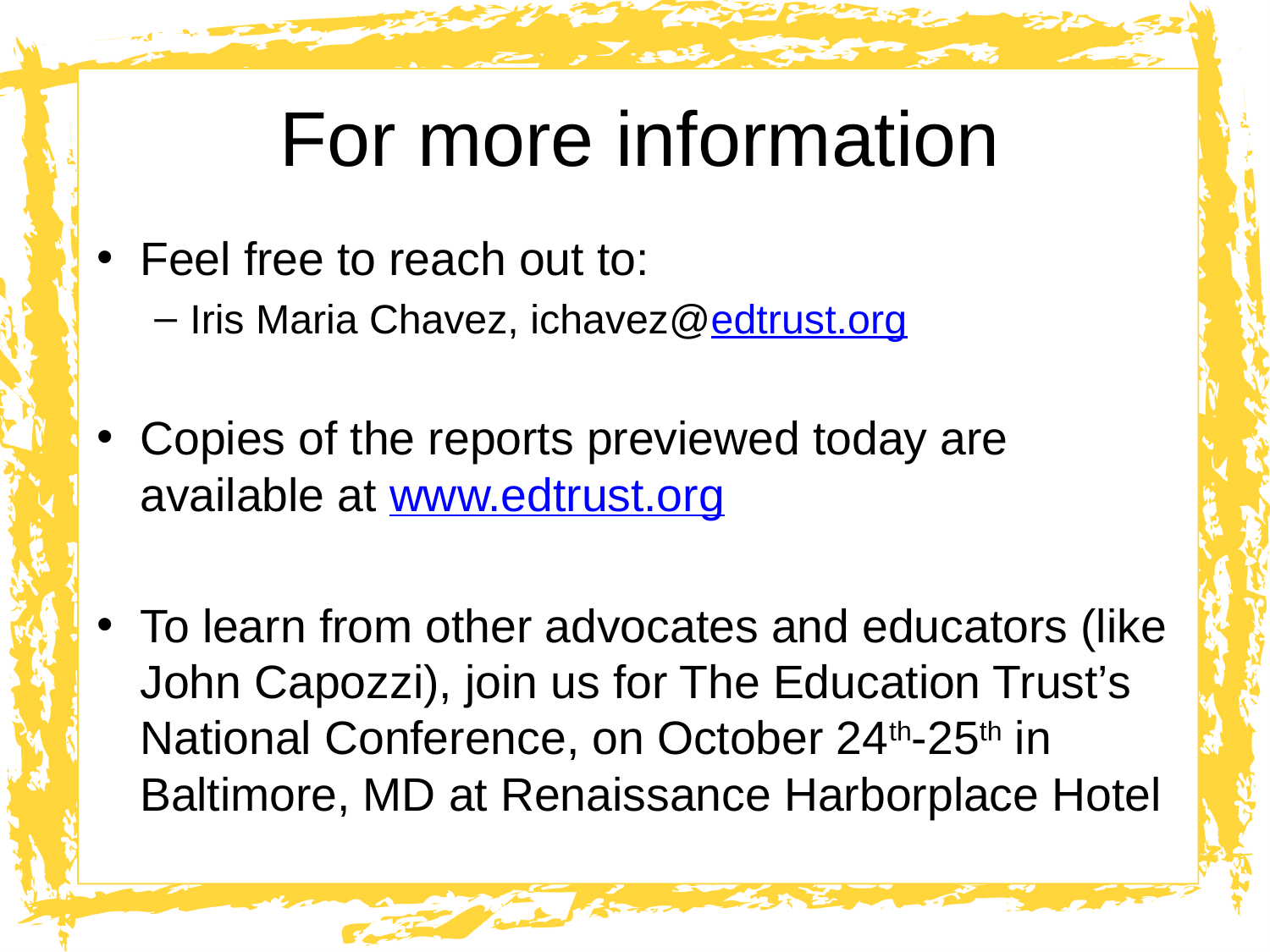

# For more information
Feel free to reach out to:
Iris Maria Chavez, ichavez@edtrust.org

Copies of the reports previewed today are available at www.edtrust.org

To learn from other advocates and educators (like John Capozzi), join us for The Education Trust’s National Conference, on October 24th-25th in Baltimore, MD at Renaissance Harborplace Hotel